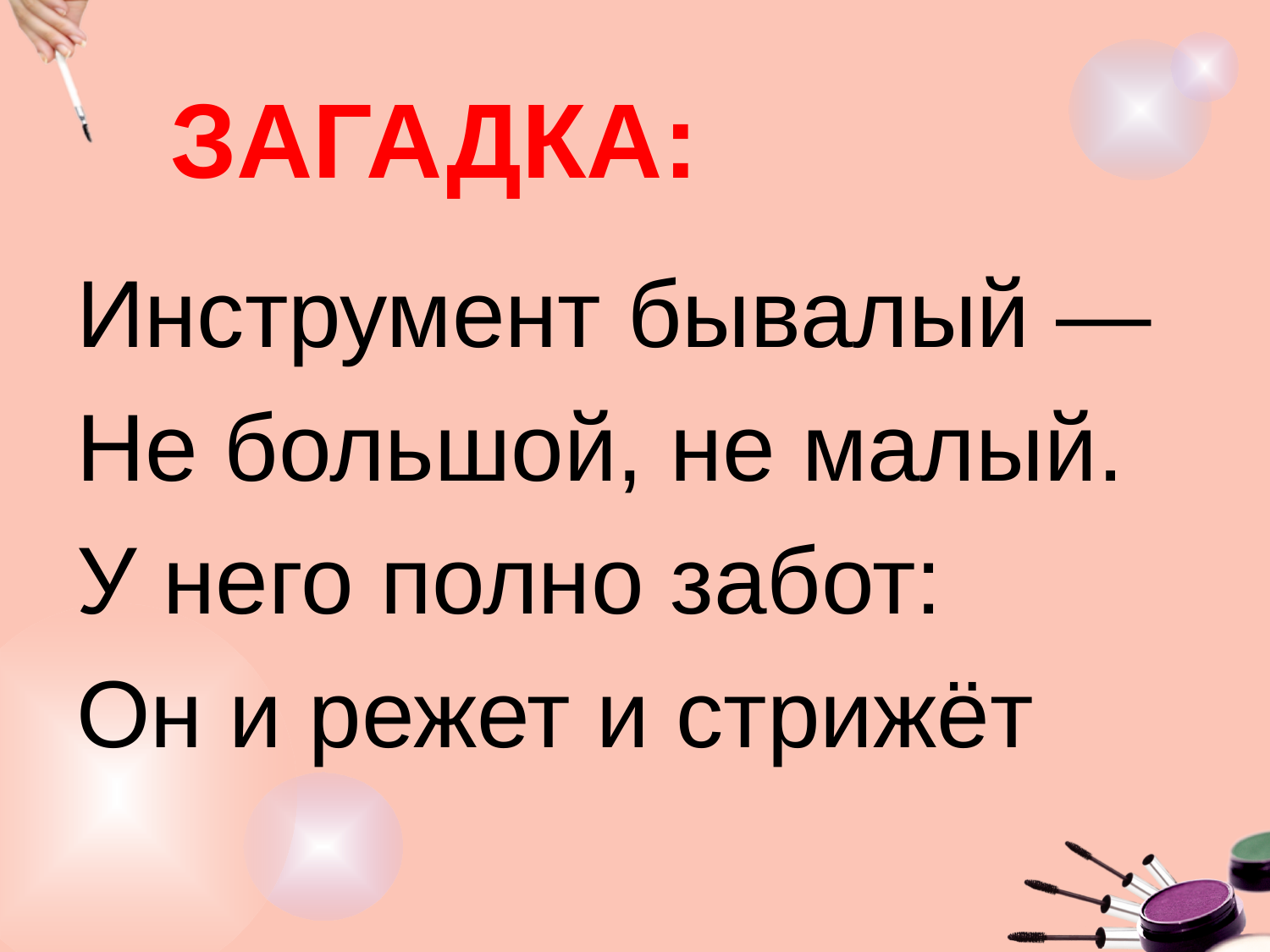

ЗАГАДКА:
Инструмент бывалый —
Не большой, не малый.
У него полно забот:
Он и режет и стрижёт